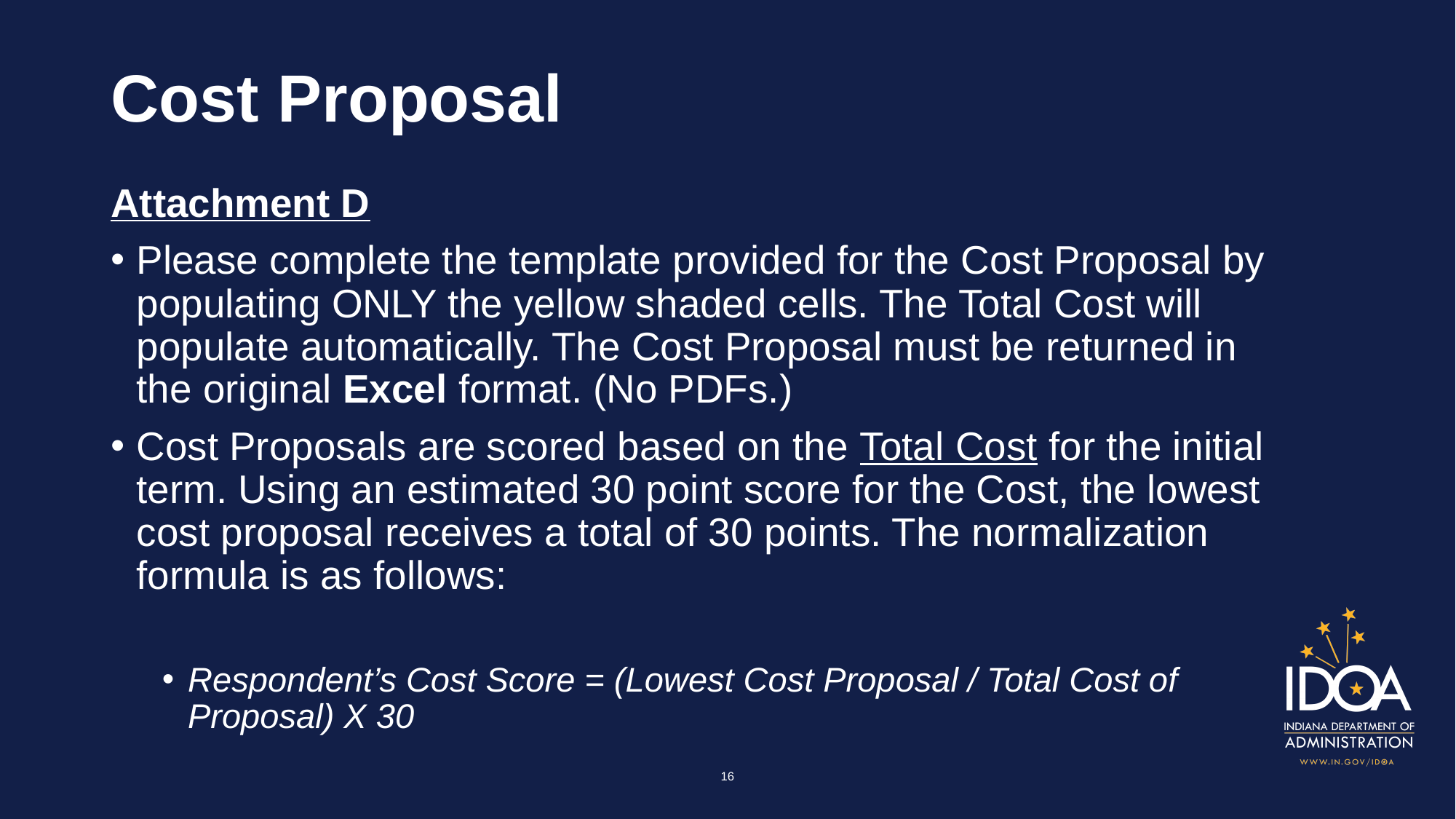

# Cost Proposal
Attachment D
Please complete the template provided for the Cost Proposal by populating ONLY the yellow shaded cells. The Total Cost will populate automatically. The Cost Proposal must be returned in the original Excel format. (No PDFs.)
Cost Proposals are scored based on the Total Cost for the initial term. Using an estimated 30 point score for the Cost, the lowest cost proposal receives a total of 30 points. The normalization formula is as follows:

Respondent’s Cost Score = (Lowest Cost Proposal / Total Cost of Proposal) X 30
16